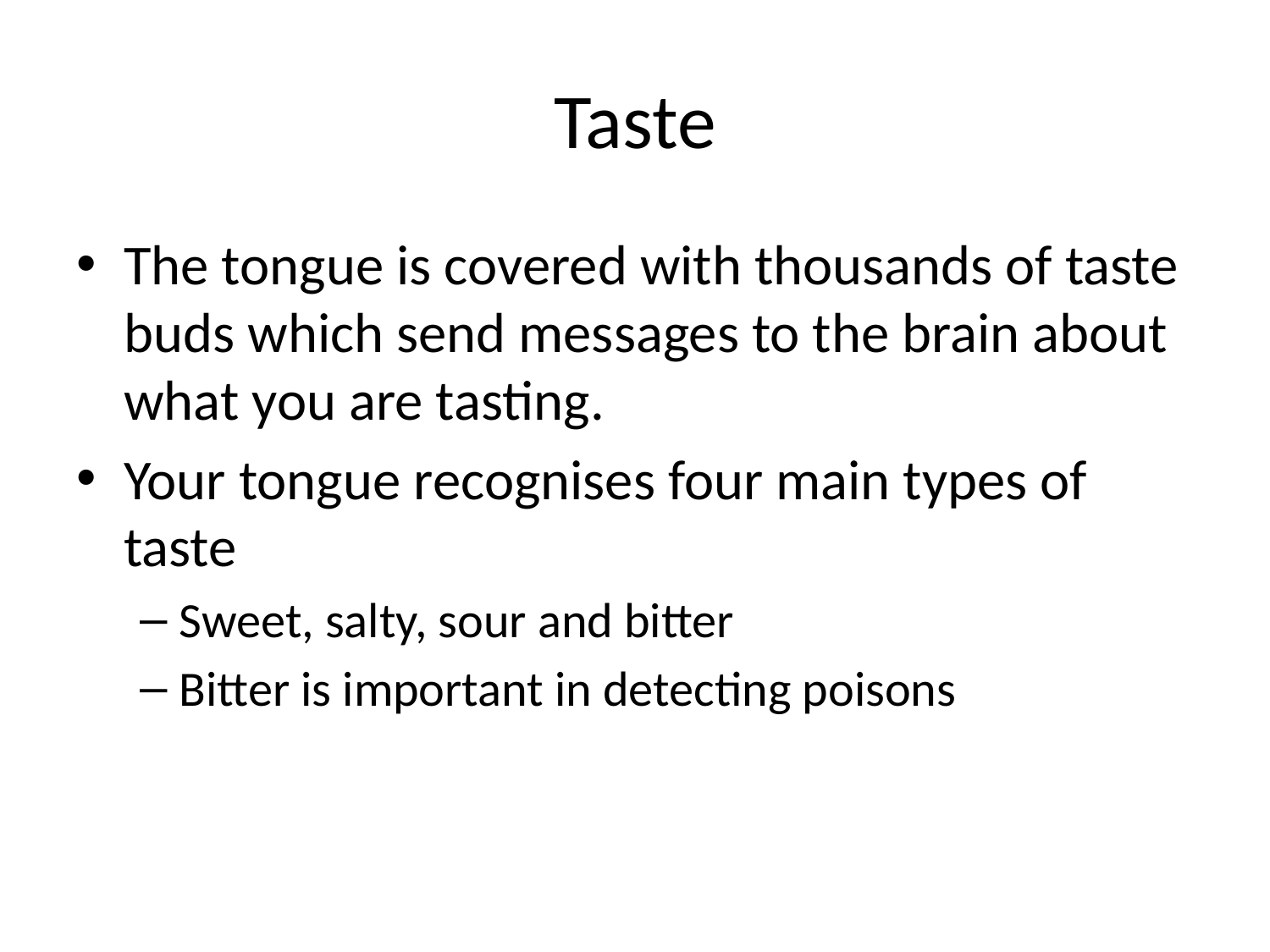

# Taste
The tongue is covered with thousands of taste buds which send messages to the brain about what you are tasting.
Your tongue recognises four main types of taste
Sweet, salty, sour and bitter
Bitter is important in detecting poisons